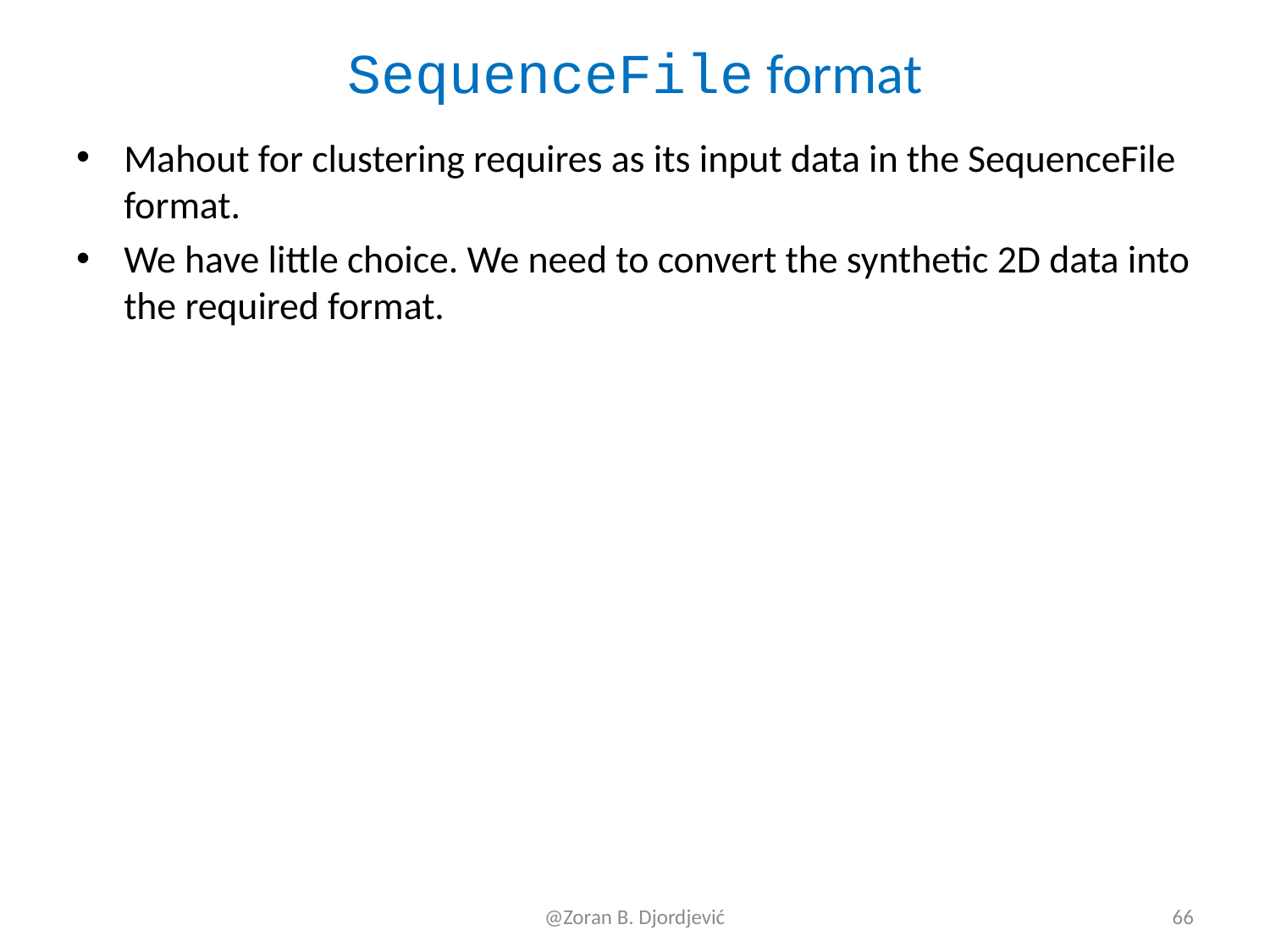

# SequenceFile format
Mahout for clustering requires as its input data in the SequenceFile format.
We have little choice. We need to convert the synthetic 2D data into the required format.
@Zoran B. Djordjević
66